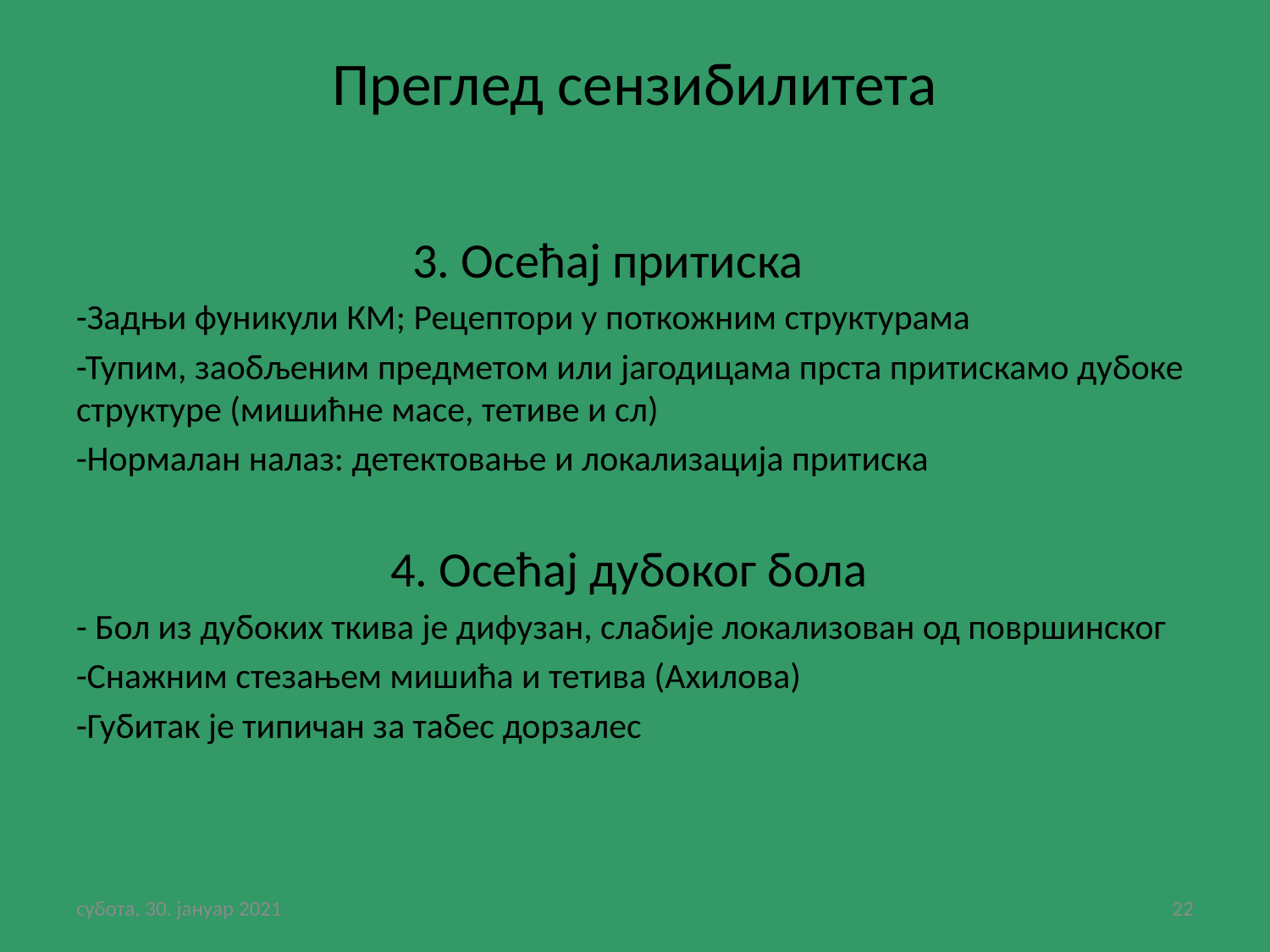

# Преглед сензибилитета
                              3. Осећај притиска
-Задњи фуникули КМ; Рецептори у поткожним структурама
-Тупим, заобљеним предметом или јагодицама прста притискамо дубоке структуре (мишићне масе, тетиве и сл)
-Нормалан налаз: детектовање и локализација притиска

                            4. Осећај дубоког бола
- Бол из дубоких ткива је дифузан, слабије локализован од површинског
-Снажним стезањем мишића и тетива (Ахилова)
-Губитак је типичан за табес дорзалес
субота, 30. јануар 2021
22